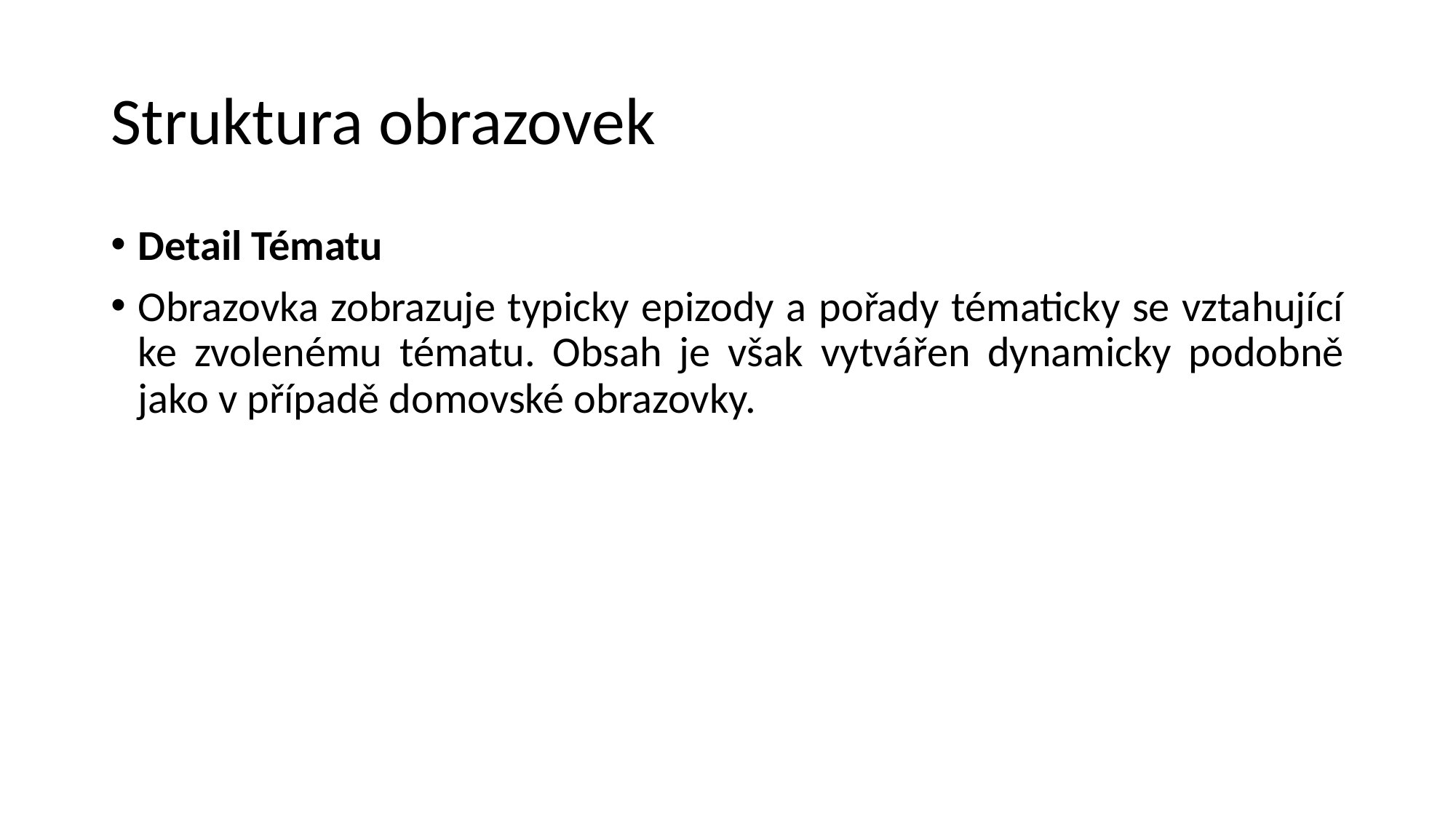

# Struktura obrazovek
Detail Tématu
Obrazovka zobrazuje typicky epizody a pořady tématicky se vztahující ke zvolenému tématu. Obsah je však vytvářen dynamicky podobně jako v případě domovské obrazovky.